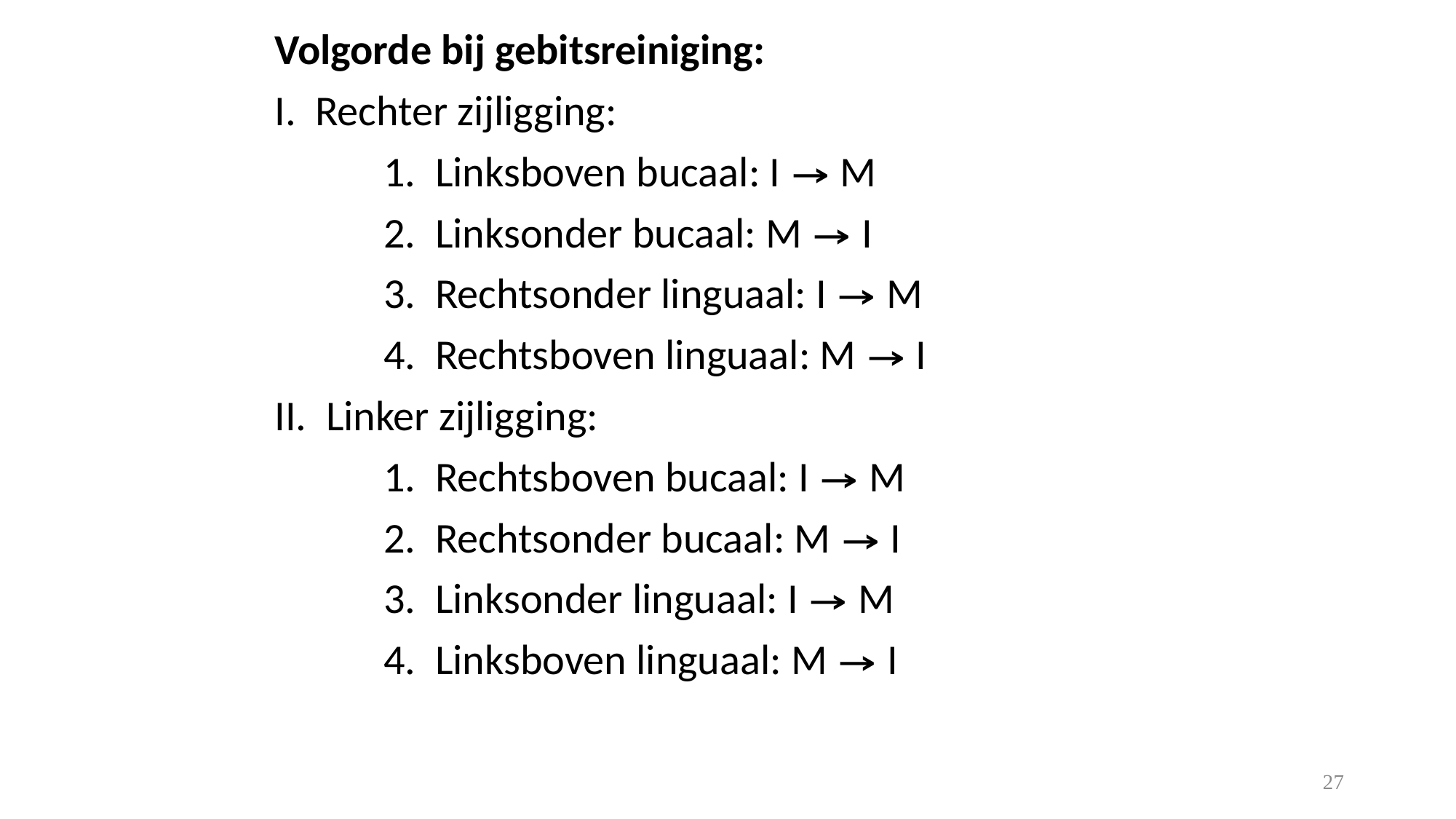

# Volgorde bij gebitsreiniging:
I.  Rechter zijligging:
	1.  Linksboven bucaal: I → M
	2.  Linksonder bucaal: M → I
	3.  Rechtsonder linguaal: I → M
	4.  Rechtsboven linguaal: M → I
II.  Linker zijligging:
	1.  Rechtsboven bucaal: I → M
	2.  Rechtsonder bucaal: M → I
	3.  Linksonder linguaal: I → M
	4.  Linksboven linguaal: M → I
27